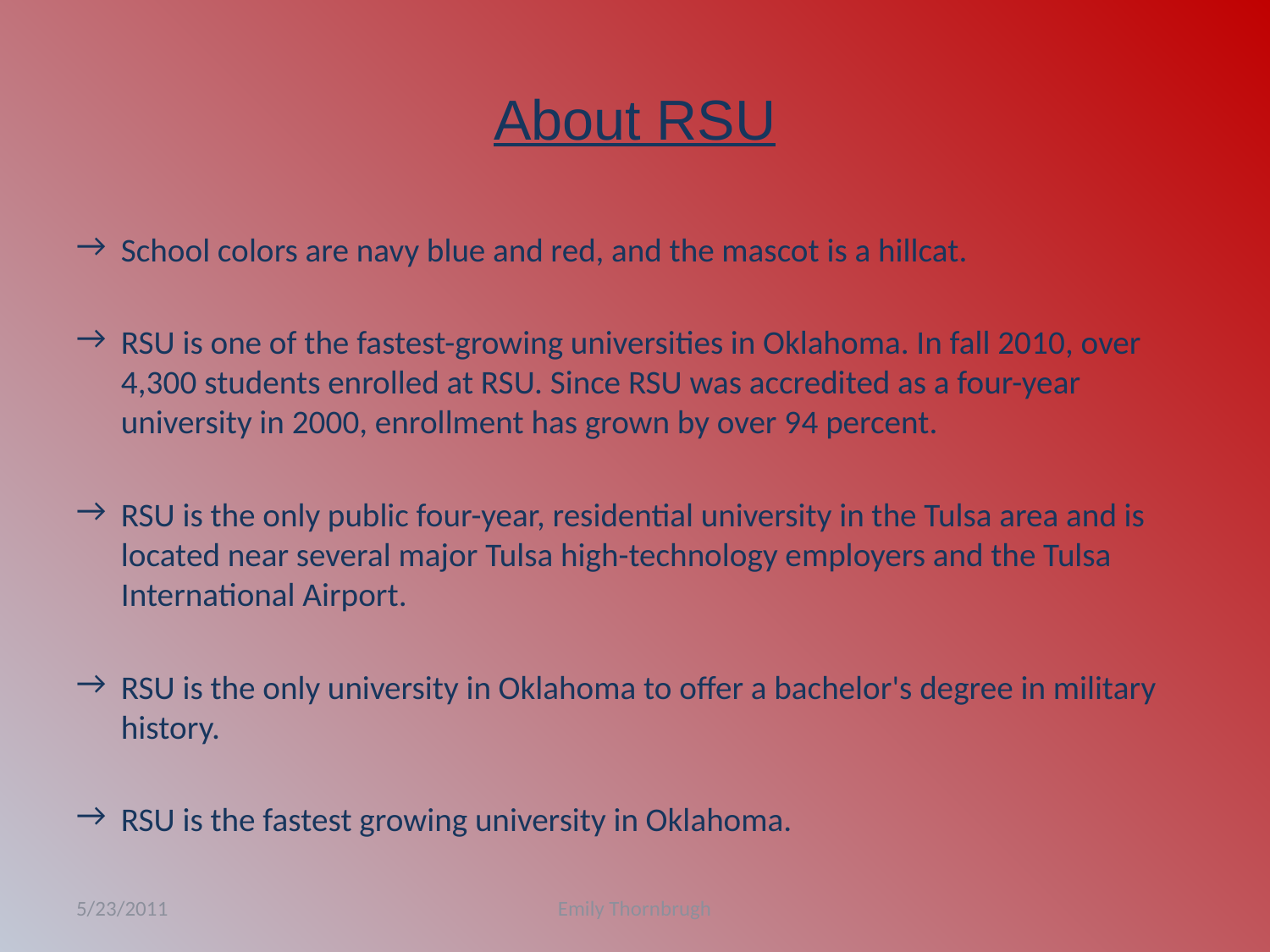

# About RSU
School colors are navy blue and red, and the mascot is a hillcat.

RSU is one of the fastest-growing universities in Oklahoma. In fall 2010, over 4,300 students enrolled at RSU. Since RSU was accredited as a four-year university in 2000, enrollment has grown by over 94 percent.

RSU is the only public four-year, residential university in the Tulsa area and is located near several major Tulsa high-technology employers and the Tulsa International Airport.

RSU is the only university in Oklahoma to offer a bachelor's degree in military history.

RSU is the fastest growing university in Oklahoma.

5/23/2011
Emily Thornbrugh